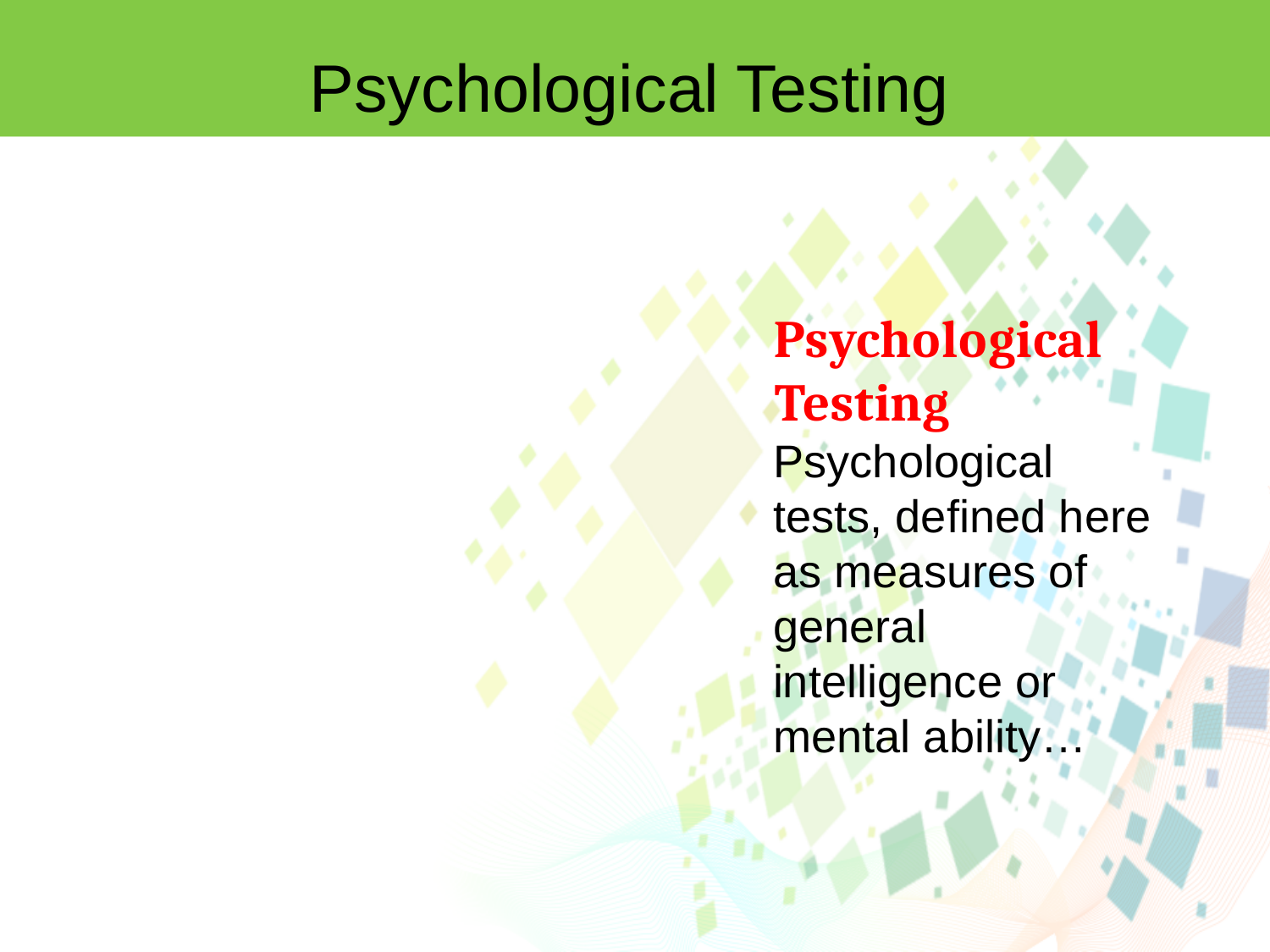

Psychological Testing
Psychological Testing Psychological tests, deﬁned here as measures of general intelligence or mental ability…